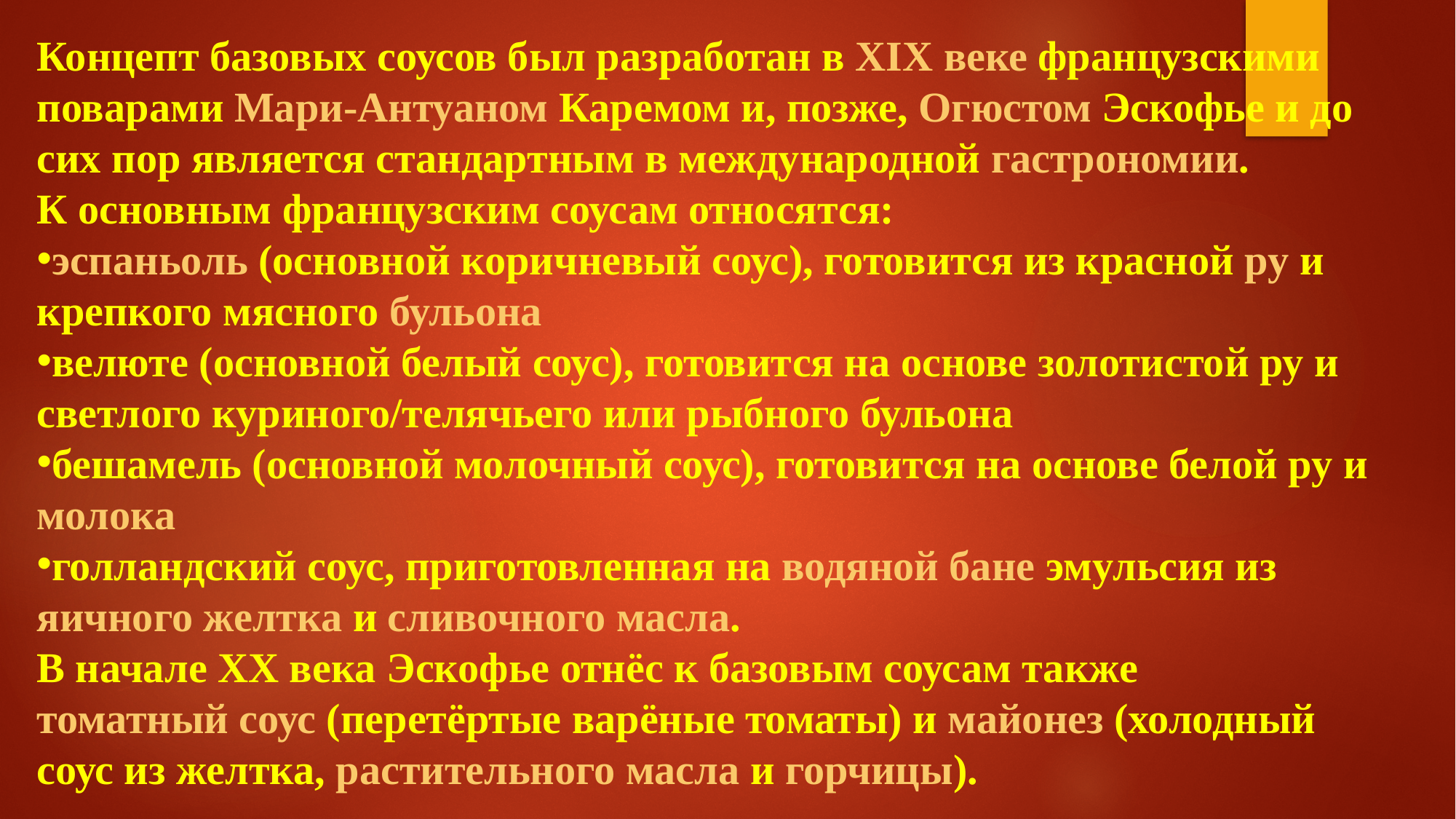

Концепт базовых соусов был разработан в XIX веке французскими поварами Мари-Антуаном Каремом и, позже, Огюстом Эскофье и до сих пор является стандартным в международной гастрономии.
К основным французским соусам относятся:
эспаньоль (основной коричневый соус), готовится из красной ру и крепкого мясного бульона
велюте (основной белый соус), готовится на основе золотистой ру и светлого куриного/телячьего или рыбного бульона
бешамель (основной молочный соус), готовится на основе белой ру и молока
голландский соус, приготовленная на водяной бане эмульсия из яичного желтка и сливочного масла.
В начале XX века Эскофье отнёс к базовым соусам также томатный соус (перетёртые варёные томаты) и майонез (холодный соус из желтка, растительного масла и горчицы).